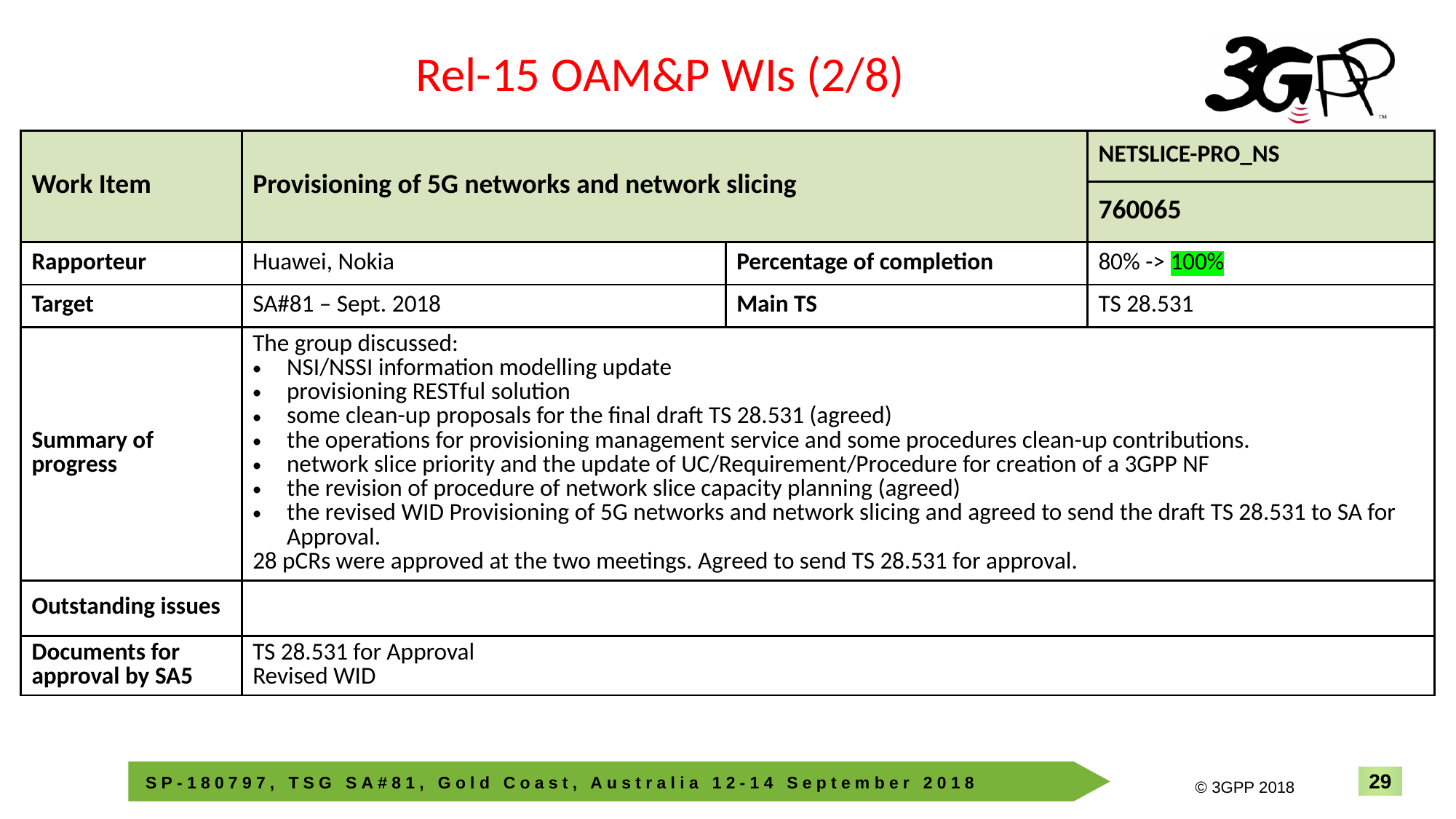

Rel-15 OAM&P WIs (2/8)
| Work Item | Provisioning of 5G networks and network slicing |  | NETSLICE-PRO\_NS |
| --- | --- | --- | --- |
|  |  |  | 760065 |
| Rapporteur | Huawei, Nokia | Percentage of completion | 80% -> 100% |
| Target | SA#81 – Sept. 2018 | Main TS | TS 28.531 |
| Summary of progress | The group discussed: NSI/NSSI information modelling update provisioning RESTful solution some clean-up proposals for the final draft TS 28.531 (agreed) the operations for provisioning management service and some procedures clean-up contributions. network slice priority and the update of UC/Requirement/Procedure for creation of a 3GPP NF the revision of procedure of network slice capacity planning (agreed) the revised WID Provisioning of 5G networks and network slicing and agreed to send the draft TS 28.531 to SA for Approval. 28 pCRs were approved at the two meetings. Agreed to send TS 28.531 for approval. |  |  |
| Outstanding issues |  |  |  |
| Documents for approval by SA5 | TS 28.531 for Approval Revised WID |  |  |